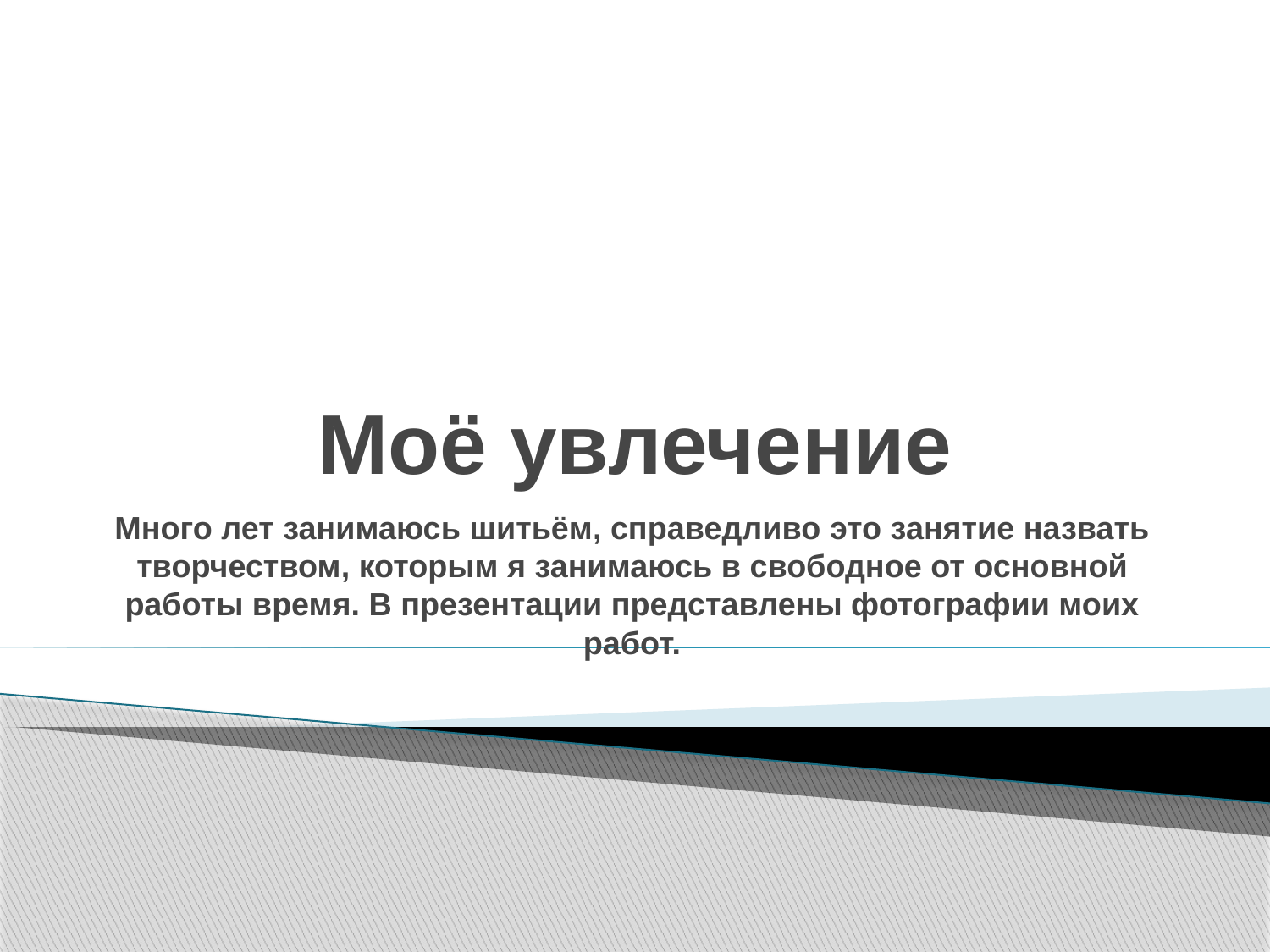

# Моё увлечение
Много лет занимаюсь шитьём, справедливо это занятие назвать творчеством, которым я занимаюсь в свободное от основной работы время. В презентации представлены фотографии моих работ.